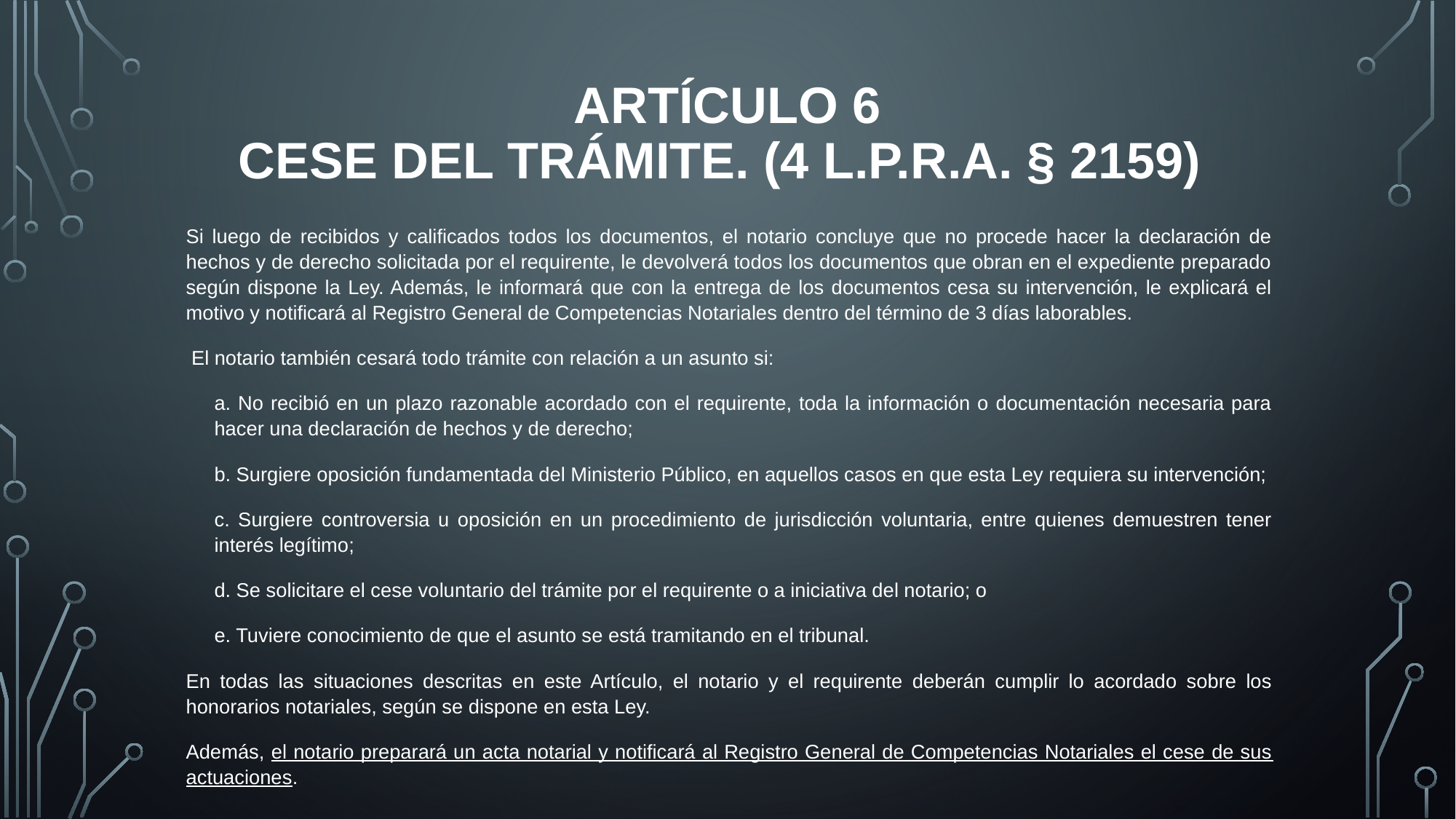

# Artículo 6 Cese del trámite. (4 L.P.R.A. § 2159)
Si luego de recibidos y calificados todos los documentos, el notario concluye que no procede hacer la declaración de hechos y de derecho solicitada por el requirente, le devolverá todos los documentos que obran en el expediente preparado según dispone la Ley. Además, le informará que con la entrega de los documentos cesa su intervención, le explicará el motivo y notificará al Registro General de Competencias Notariales dentro del término de 3 días laborables.
 El notario también cesará todo trámite con relación a un asunto si:
a. No recibió en un plazo razonable acordado con el requirente, toda la información o documentación necesaria para hacer una declaración de hechos y de derecho;
b. Surgiere oposición fundamentada del Ministerio Público, en aquellos casos en que esta Ley requiera su intervención;
c. Surgiere controversia u oposición en un procedimiento de jurisdicción voluntaria, entre quienes demuestren tener interés legítimo;
d. Se solicitare el cese voluntario del trámite por el requirente o a iniciativa del notario; o
e. Tuviere conocimiento de que el asunto se está tramitando en el tribunal.
En todas las situaciones descritas en este Artículo, el notario y el requirente deberán cumplir lo acordado sobre los honorarios notariales, según se dispone en esta Ley.
Además, el notario preparará un acta notarial y notificará al Registro General de Competencias Notariales el cese de sus actuaciones.